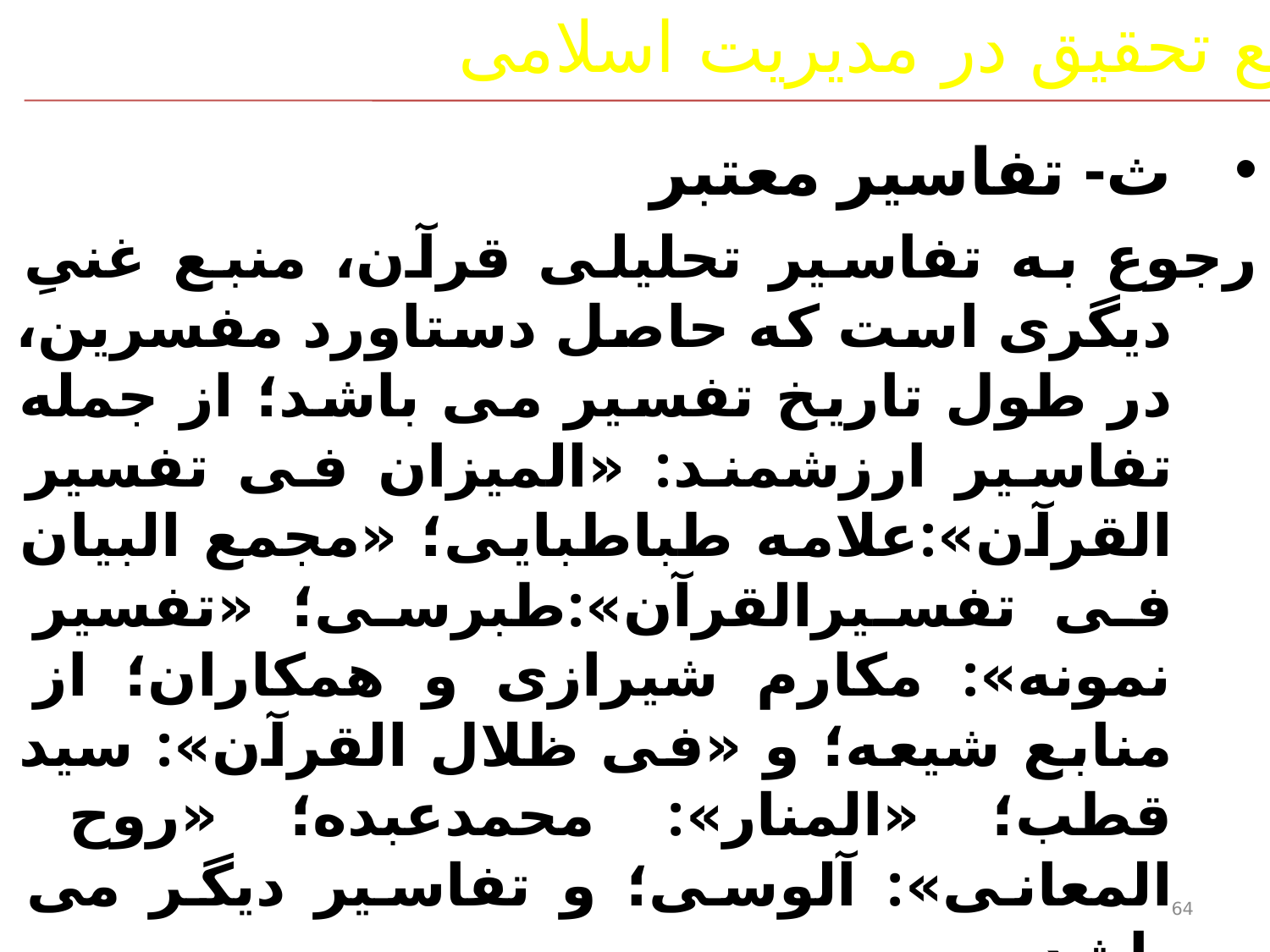

منابع تحقیق در مدیریت اسلامی

ث- تفاسیر معتبر
رجوع به تفاسیر تحلیلی قرآن، منبع غنیِ دیگری است که حاصل دستاورد مفسرین، در طول تاریخ تفسیر می باشد؛ از جمله تفاسیر ارزشمند: «المیزان فی تفسیر القرآن»:علامه طباطبایی؛ «مجمع البیان فی تفسیرالقرآن»:طبرسی؛ «تفسیر نمونه»: مکارم شیرازی و همکاران؛ از منابع شیعه؛ و «فی ظلال القرآن»: سید قطب؛ «المنار»: محمدعبده؛ «روح المعانی»: آلوسی؛ و تفاسیر دیگر می باشد .
64